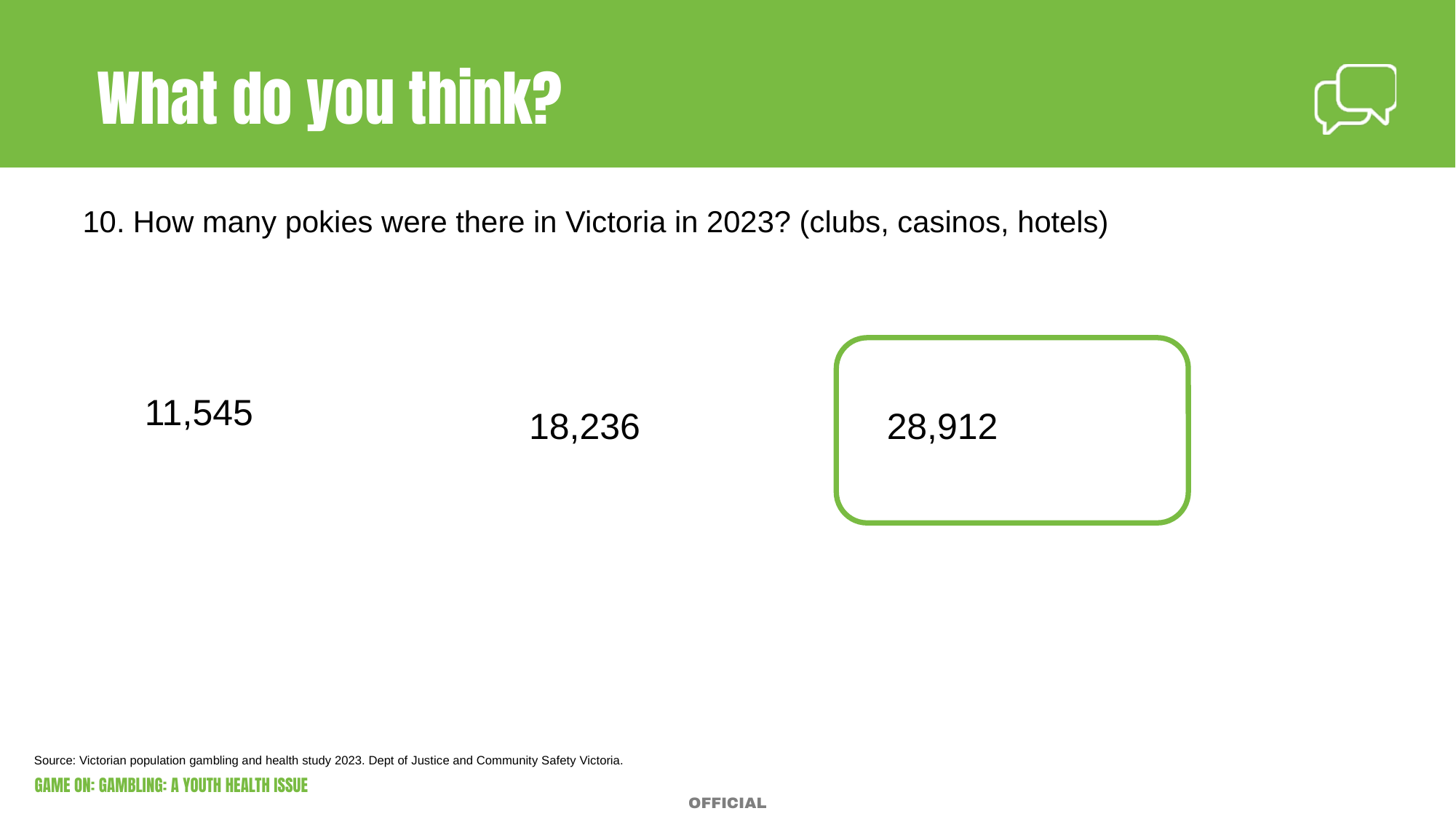

What do you think?
10. How many pokies were there in Victoria in 2023? (clubs, casinos, hotels)

11,545

28,912
18,236
Source: Victorian population gambling and health study 2023. Dept of Justice and Community Safety Victoria.